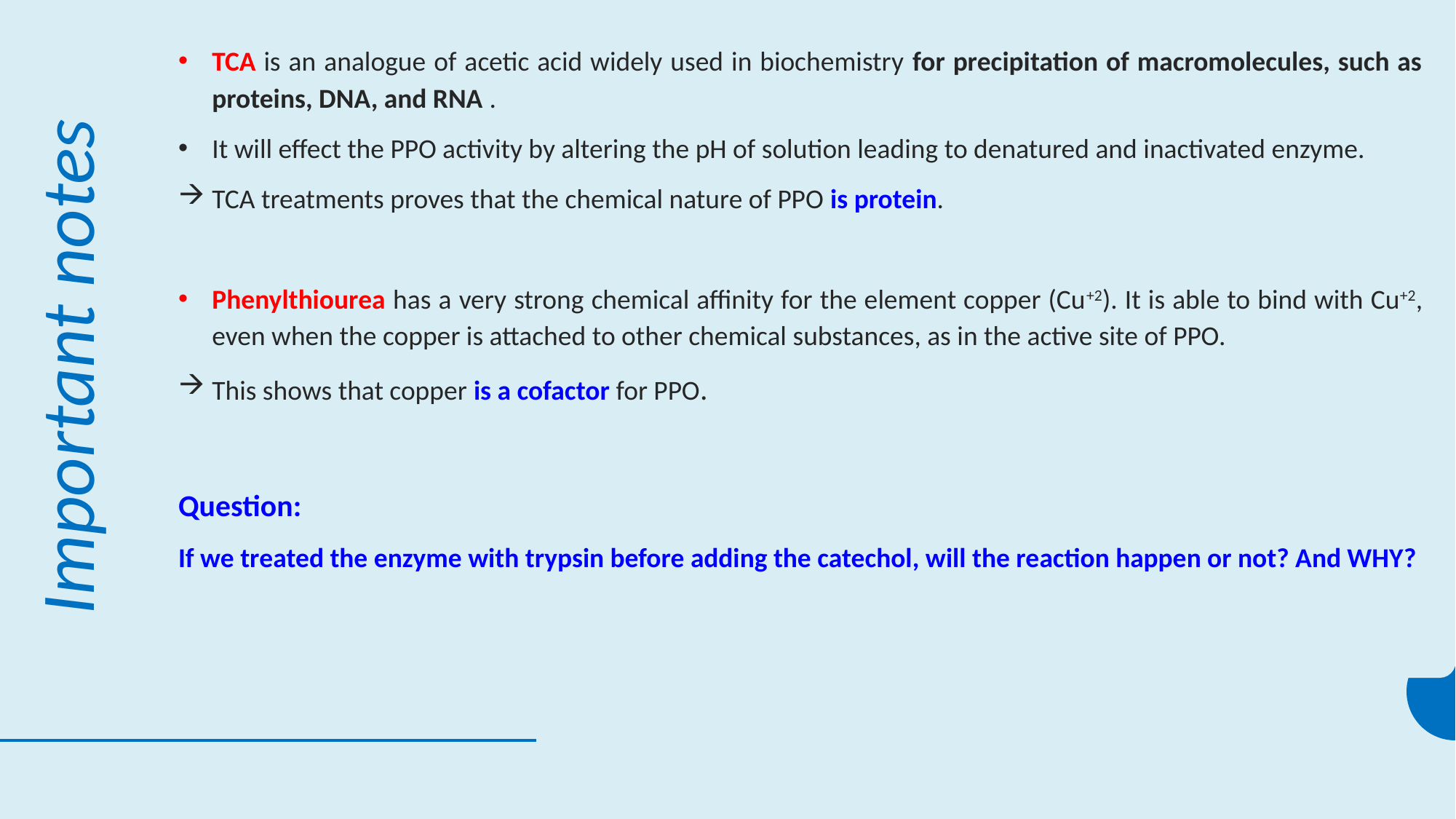

TCA is an analogue of acetic acid widely used in biochemistry for precipitation of macromolecules, such as proteins, DNA, and RNA .
It will effect the PPO activity by altering the pH of solution leading to denatured and inactivated enzyme.
TCA treatments proves that the chemical nature of PPO is protein.

Phenylthiourea has a very strong chemical affinity for the element copper (Cu+2). It is able to bind with Cu+2, even when the copper is attached to other chemical substances, as in the active site of PPO.
This shows that copper is a cofactor for PPO.

Question:
If we treated the enzyme with trypsin before adding the catechol, will the reaction happen or not? And WHY?
# Important notes

No, the reaction will not happen. Because trypsin is a proteolytic enzyme in other words it hydrolyses the peptide bonds which link the amino acid residues to denature and precipitate proteins, including enzymes.